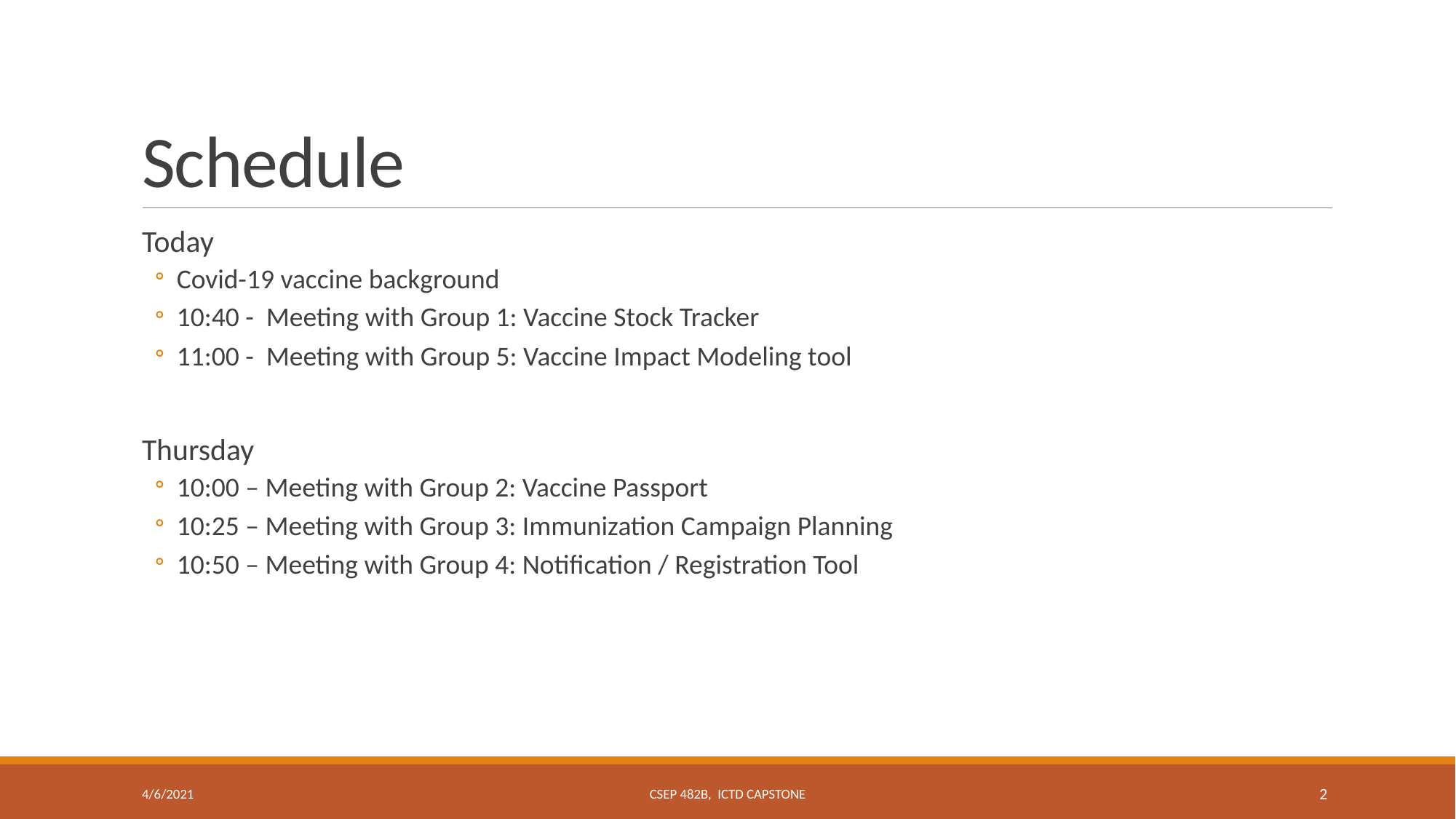

# Schedule
Today
Covid-19 vaccine background
10:40 -  Meeting with Group 1: Vaccine Stock Tracker
11:00 -  Meeting with Group 5: Vaccine Impact Modeling tool

Thursday
10:00 – Meeting with Group 2: Vaccine Passport
10:25 – Meeting with Group 3: Immunization Campaign Planning
10:50 – Meeting with Group 4: Notification / Registration Tool

4/6/2021
CSEP 482B,  ICTD Capstone
2